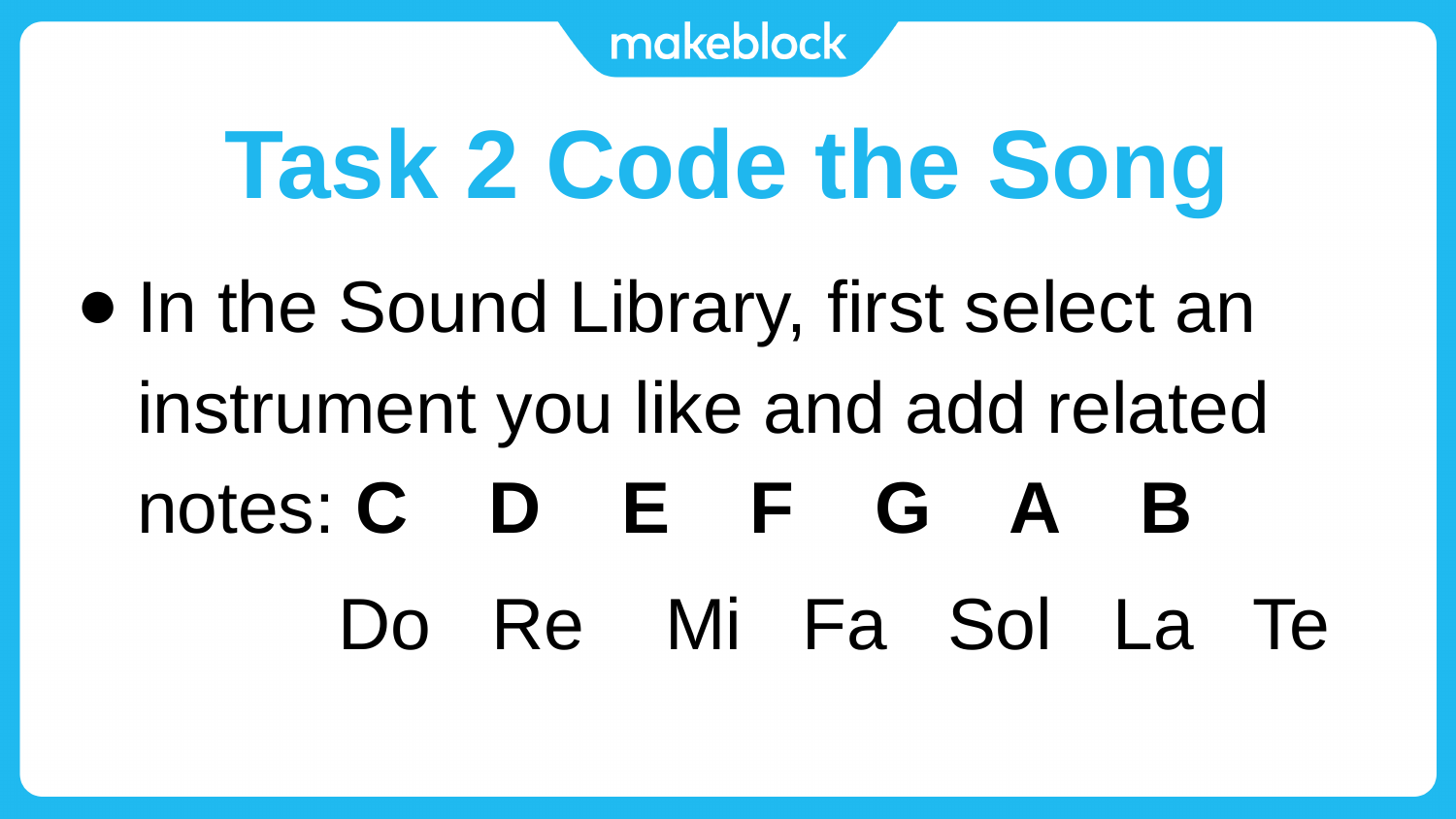

# Task 2 Code the Song
In the Sound Library, first select an instrument you like and add related notes: C    D    E    F    G    A    B
             Do   Re    Mi   Fa   Sol   La   Te